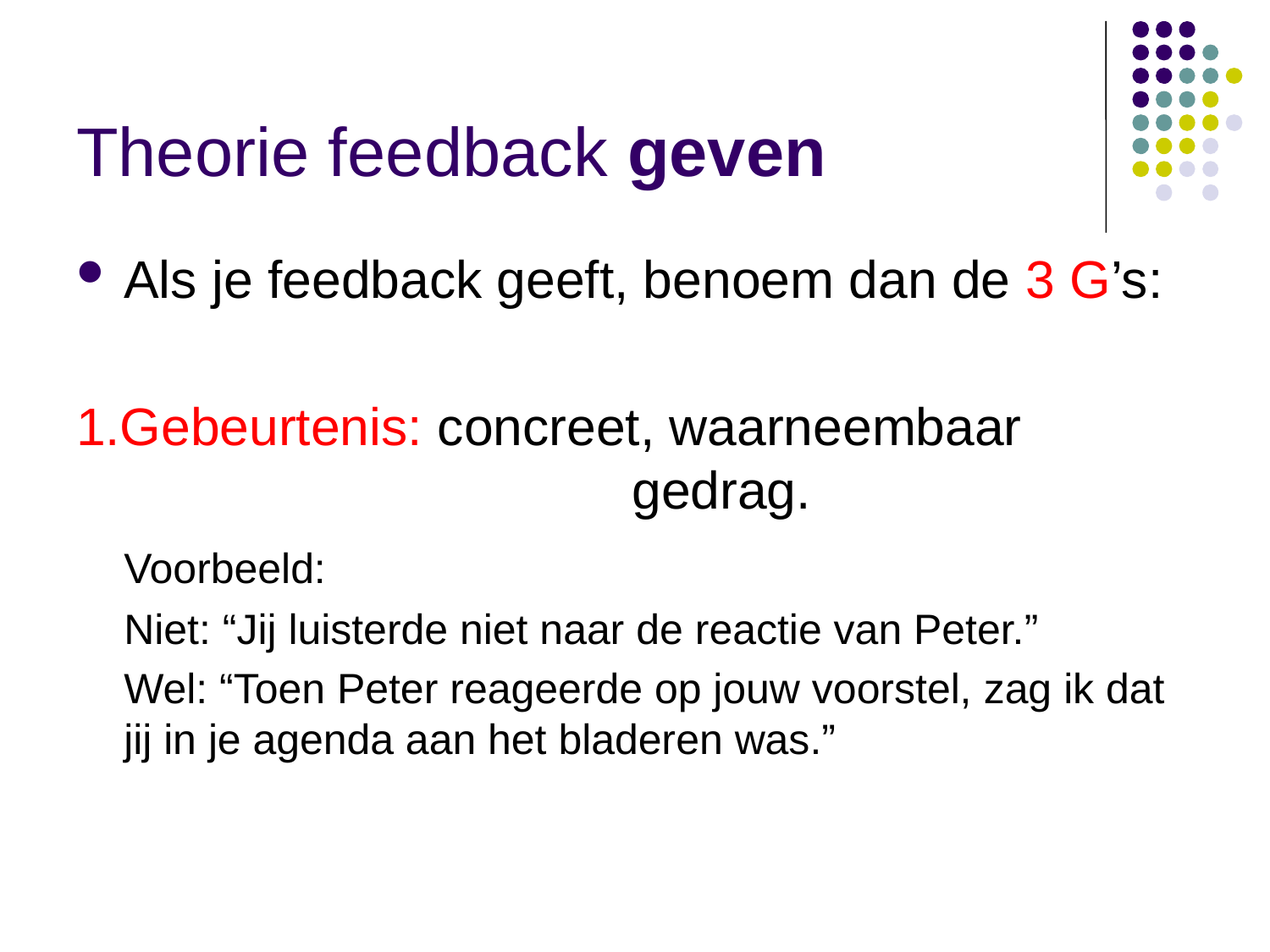

# Theorie feedback geven
Als je feedback geeft, benoem dan de 3 G’s:

1.Gebeurtenis: concreet, waarneembaar 					gedrag.
	Voorbeeld:
	Niet: “Jij luisterde niet naar de reactie van Peter.”
	Wel: “Toen Peter reageerde op jouw voorstel, zag ik dat jij in je agenda aan het bladeren was.”